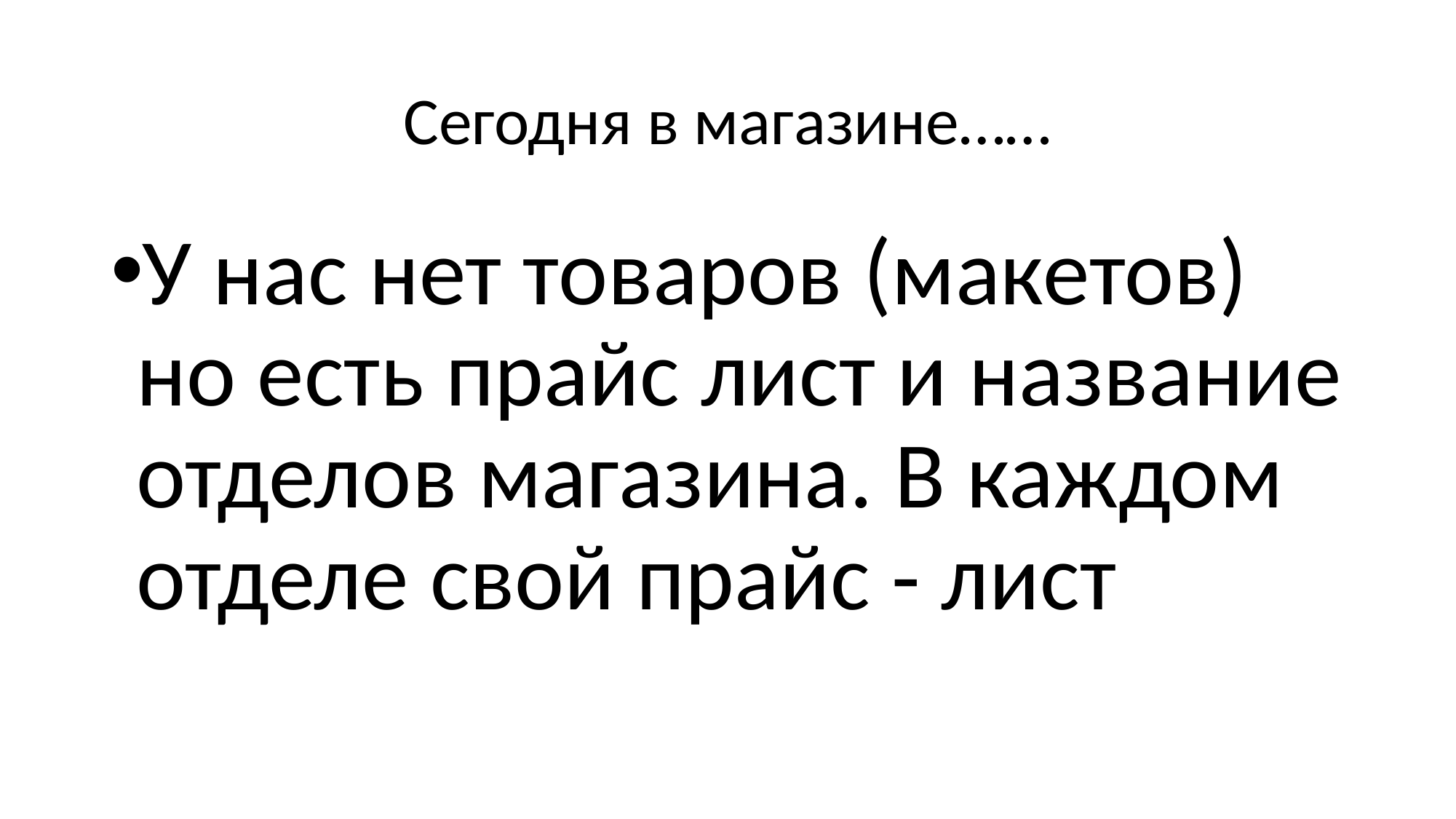

# Сегодня в магазине……
У нас нет товаров (макетов) но есть прайс лист и название отделов магазина. В каждом отделе свой прайс - лист